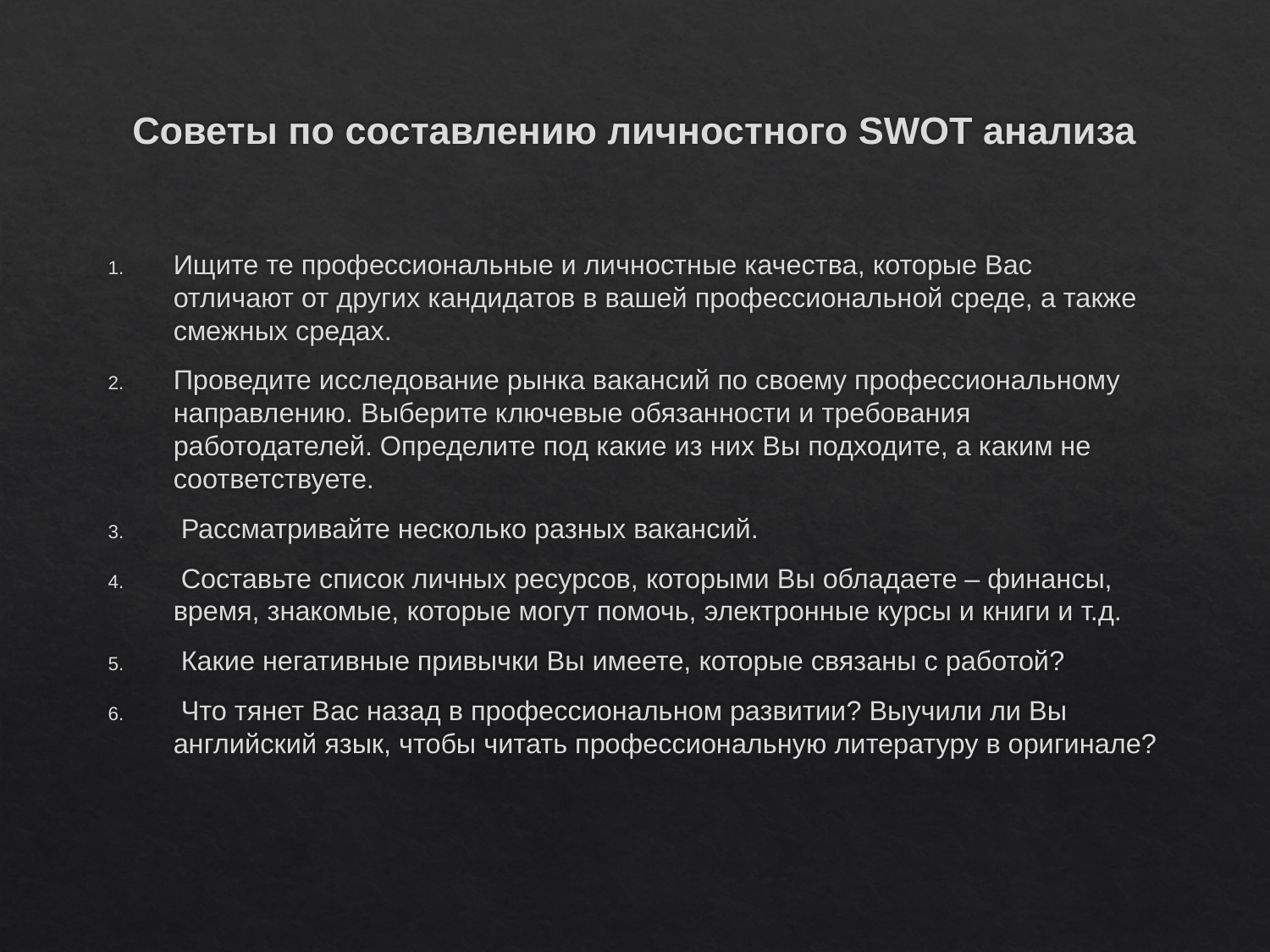

# Советы по составлению личностного SWOT анализа
Ищите те профессиональные и личностные качества, которые Вас отличают от других кандидатов в вашей профессиональной среде, а также смежных средах.
Проведите исследование рынка вакансий по своему профессиональному направлению. Выберите ключевые обязанности и требования работодателей. Определите под какие из них Вы подходите, а каким не соответствуете.
 Рассматривайте несколько разных вакансий.
 Составьте список личных ресурсов, которыми Вы обладаете – финансы, время, знакомые, которые могут помочь, электронные курсы и книги и т.д.
 Какие негативные привычки Вы имеете, которые связаны с работой?
 Что тянет Вас назад в профессиональном развитии? Выучили ли Вы английский язык, чтобы читать профессиональную литературу в оригинале?